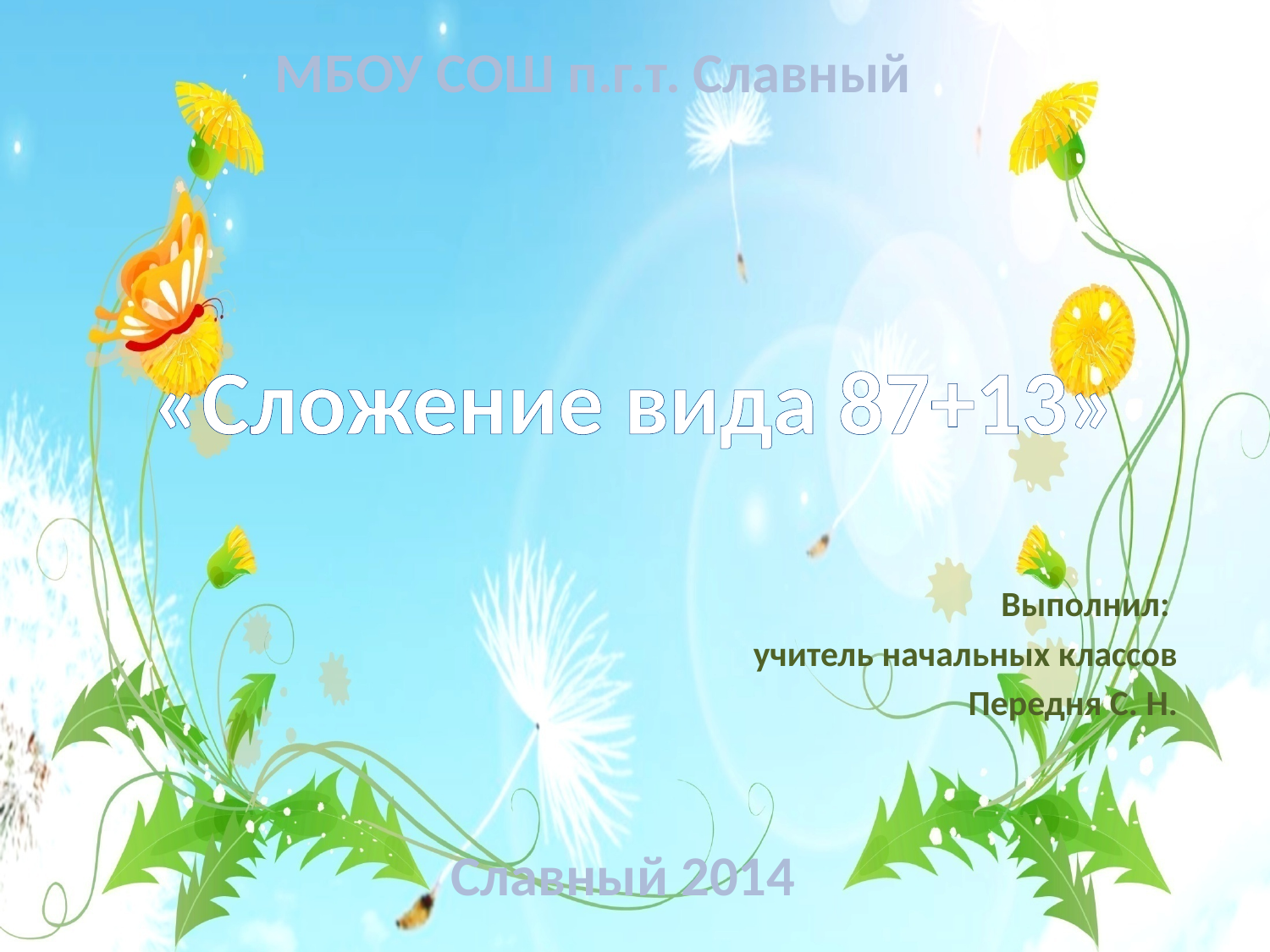

МБОУ СОШ п.г.т. Славный
# «Сложение вида 87+13»
Выполнил:
учитель начальных классов
Передня С. Н.
Славный 2014